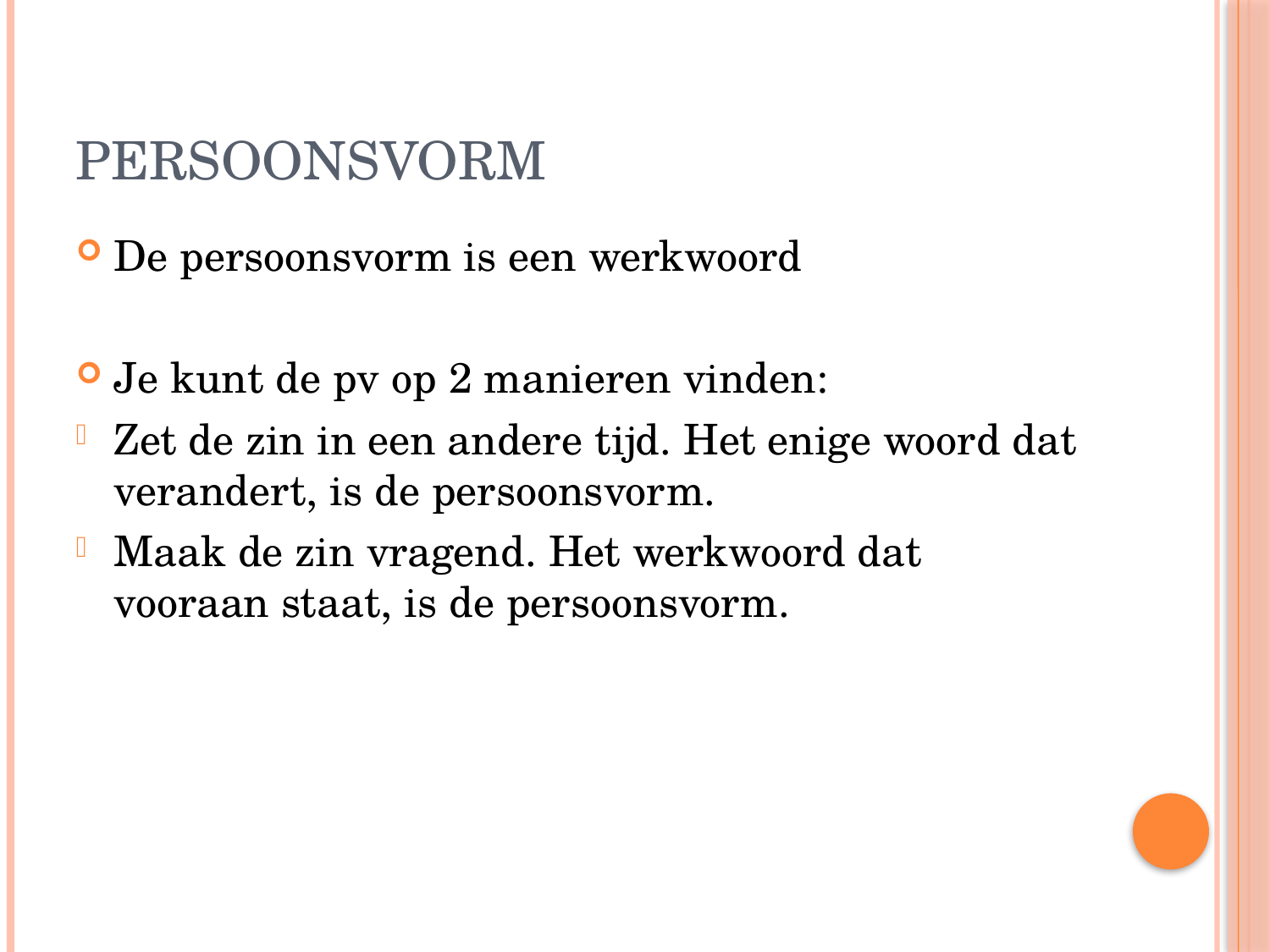

# Persoonsvorm
De persoonsvorm is een werkwoord

Je kunt de pv op 2 manieren vinden:
Zet de zin in een andere tijd. Het enige woord dat verandert, is de persoonsvorm.
Maak de zin vragend. Het werkwoord dat vooraan staat, is de persoonsvorm.